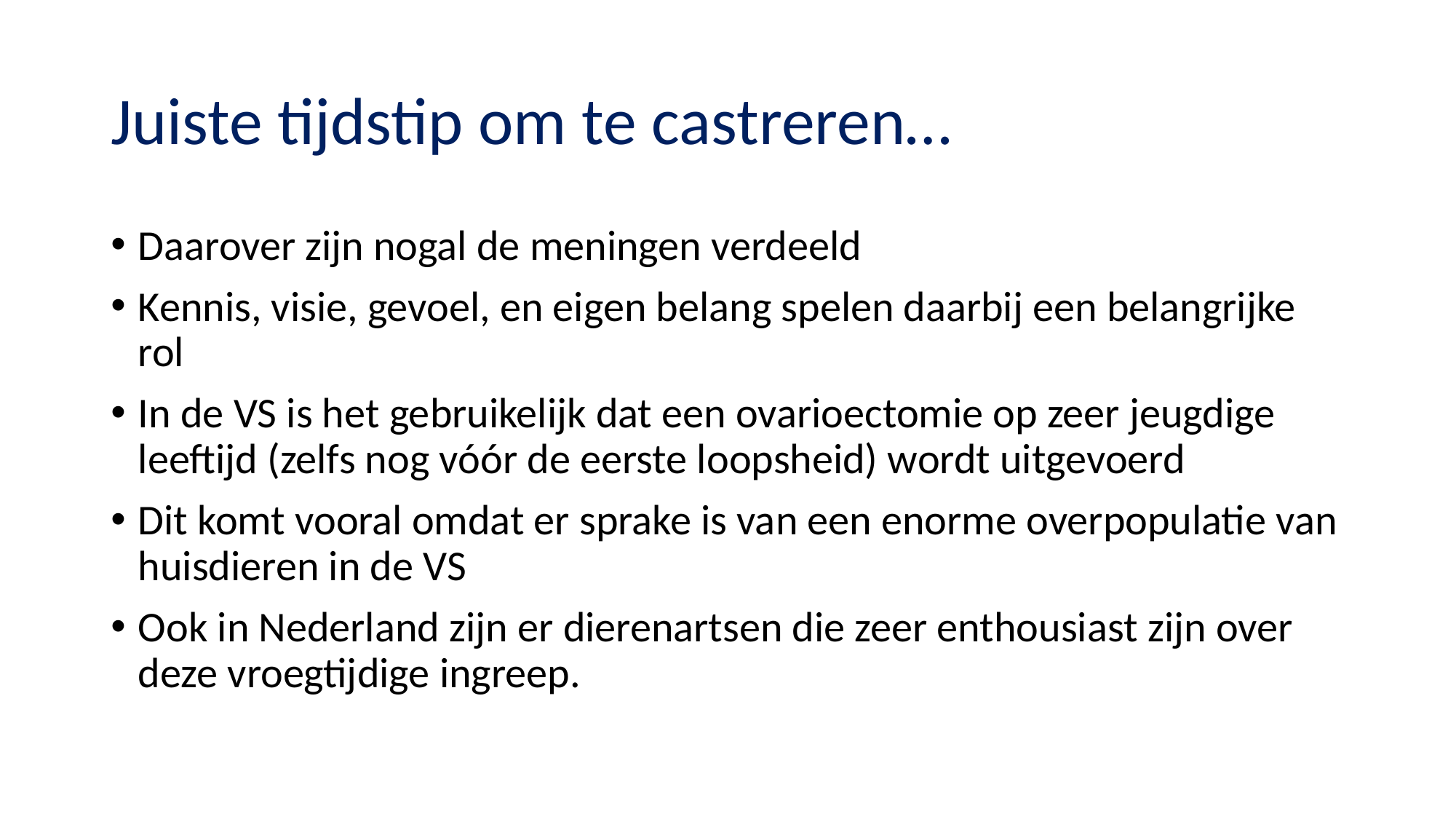

# Juiste tijdstip om te castreren…
Daarover zijn nogal de meningen verdeeld
Kennis, visie, gevoel, en eigen belang spelen daarbij een belangrijke rol
In de VS is het gebruikelijk dat een ovarioectomie op zeer jeugdige leeftijd (zelfs nog vóór de eerste loopsheid) wordt uitgevoerd
Dit komt vooral omdat er sprake is van een enorme overpopulatie van huisdieren in de VS
Ook in Nederland zijn er dierenartsen die zeer enthousiast zijn over deze vroegtijdige ingreep.